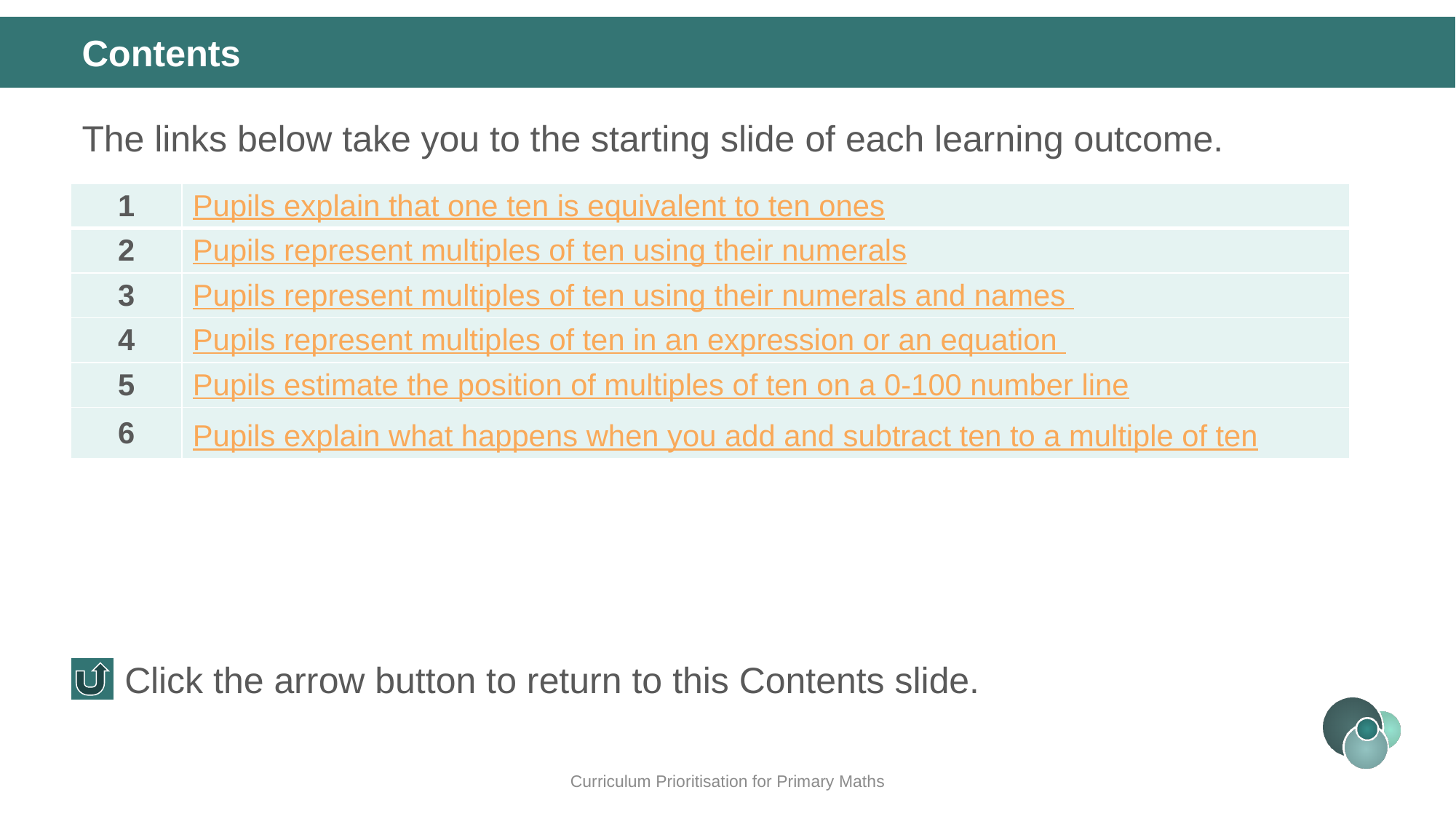

Contents
The links below take you to the starting slide of each learning outcome.
| 1 | Pupils explain that one ten is equivalent to ten ones |
| --- | --- |
| 2 | Pupils represent multiples of ten using their numerals |
| 3 | Pupils represent multiples of ten using their numerals and names |
| 4 | Pupils represent multiples of ten in an expression or an equation |
| 5 | Pupils estimate the position of multiples of ten on a 0-100 number line |
| 6 | Pupils explain what happens when you add and subtract ten to a multiple of ten |
Click the arrow button to return to this Contents slide.

Curriculum Prioritisation for Primary Maths